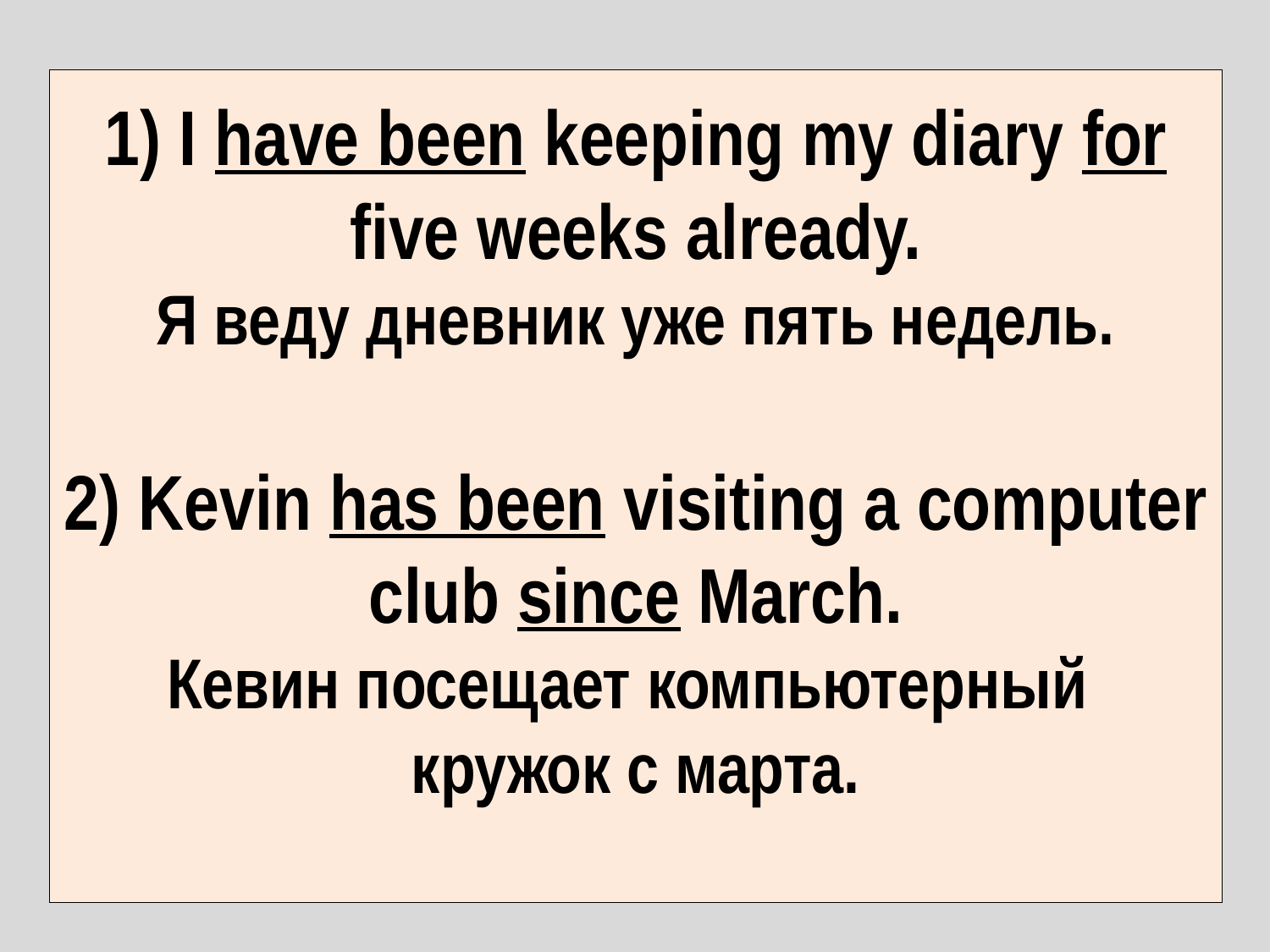

# 1) I have been keeping my diary for five weeks already. Я веду дневник уже пять недель. 2) Kevin has been visiting a computer club since March. Кевин посещает компьютерный кружок с марта.